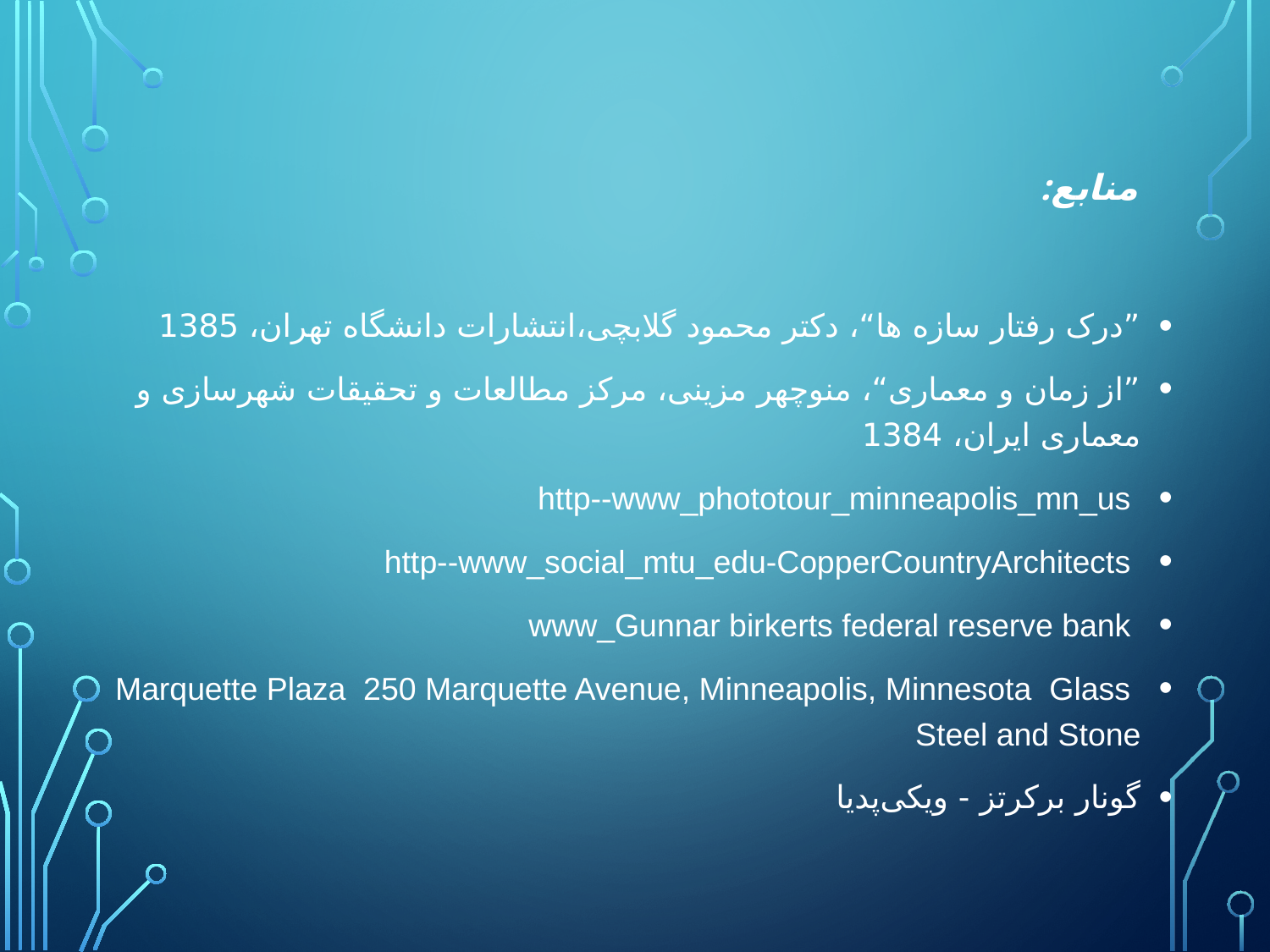

# منابع:
”درک رفتار سازه ها“، دکتر محمود گلابچی،انتشارات دانشگاه تهران، 1385
”از زمان و معماری“، منوچهر مزینی، مرکز مطالعات و تحقیقات شهرسازی و معماری ایران، 1384
 http--www_phototour_minneapolis_mn_us
 http--www_social_mtu_edu-CopperCountryArchitects
 www_Gunnar birkerts federal reserve bank
 Marquette Plaza  250 Marquette Avenue, Minneapolis, Minnesota  Glass Steel and Stone
گونار برکرتز - ویکی‌پدیا